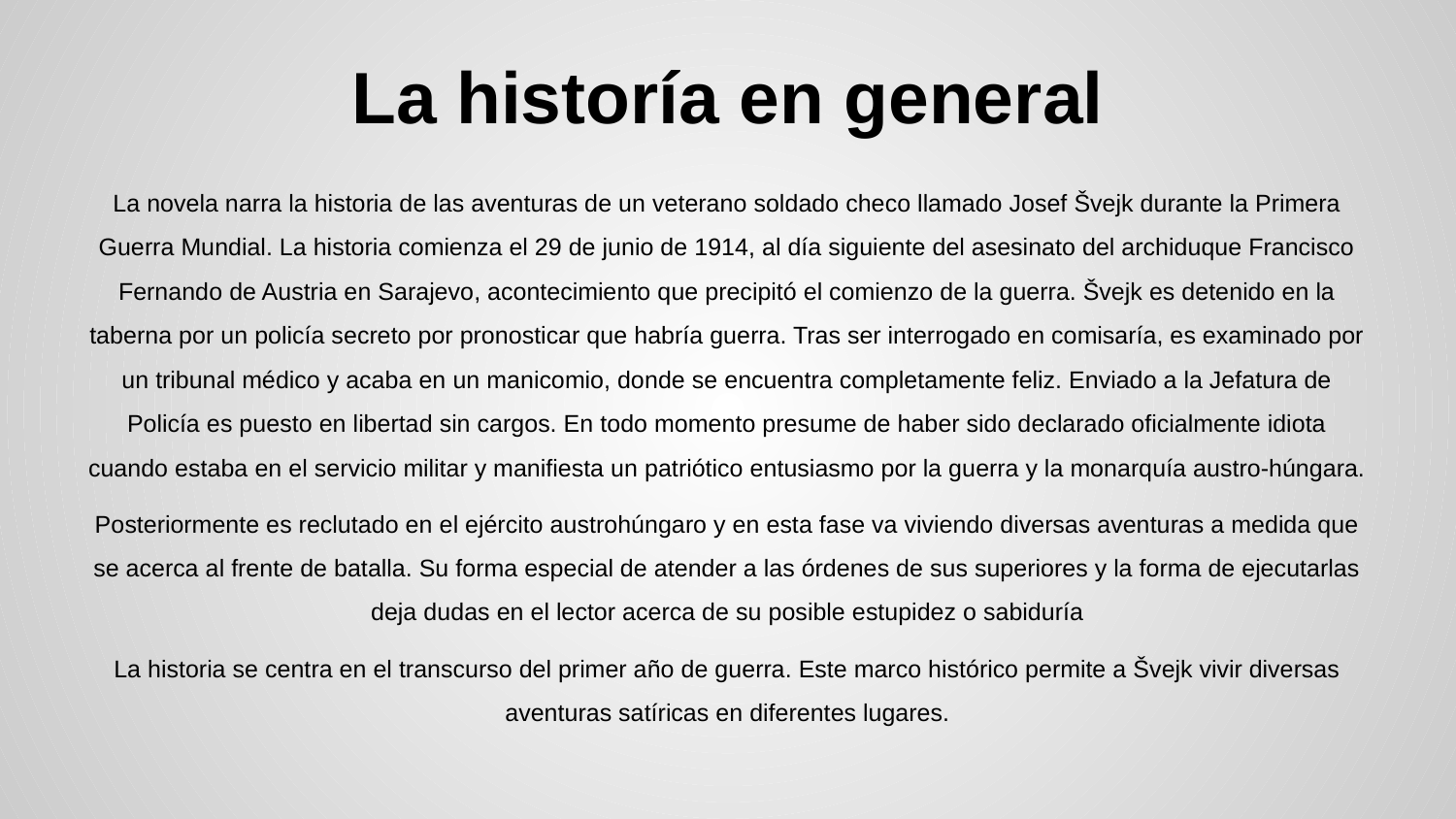

# La historía en general
La novela narra la historia de las aventuras de un veterano soldado checo llamado Josef Švejk durante la Primera Guerra Mundial. La historia comienza el 29 de junio de 1914, al día siguiente del asesinato del archiduque Francisco Fernando de Austria en Sarajevo, acontecimiento que precipitó el comienzo de la guerra. Švejk es detenido en la taberna por un policía secreto por pronosticar que habría guerra. Tras ser interrogado en comisaría, es examinado por un tribunal médico y acaba en un manicomio, donde se encuentra completamente feliz. Enviado a la Jefatura de Policía es puesto en libertad sin cargos. En todo momento presume de haber sido declarado oficialmente idiota cuando estaba en el servicio militar y manifiesta un patriótico entusiasmo por la guerra y la monarquía austro-húngara.
Posteriormente es reclutado en el ejército austrohúngaro y en esta fase va viviendo diversas aventuras a medida que se acerca al frente de batalla. Su forma especial de atender a las órdenes de sus superiores y la forma de ejecutarlas deja dudas en el lector acerca de su posible estupidez o sabiduría
La historia se centra en el transcurso del primer año de guerra. Este marco histórico permite a Švejk vivir diversas aventuras satíricas en diferentes lugares.